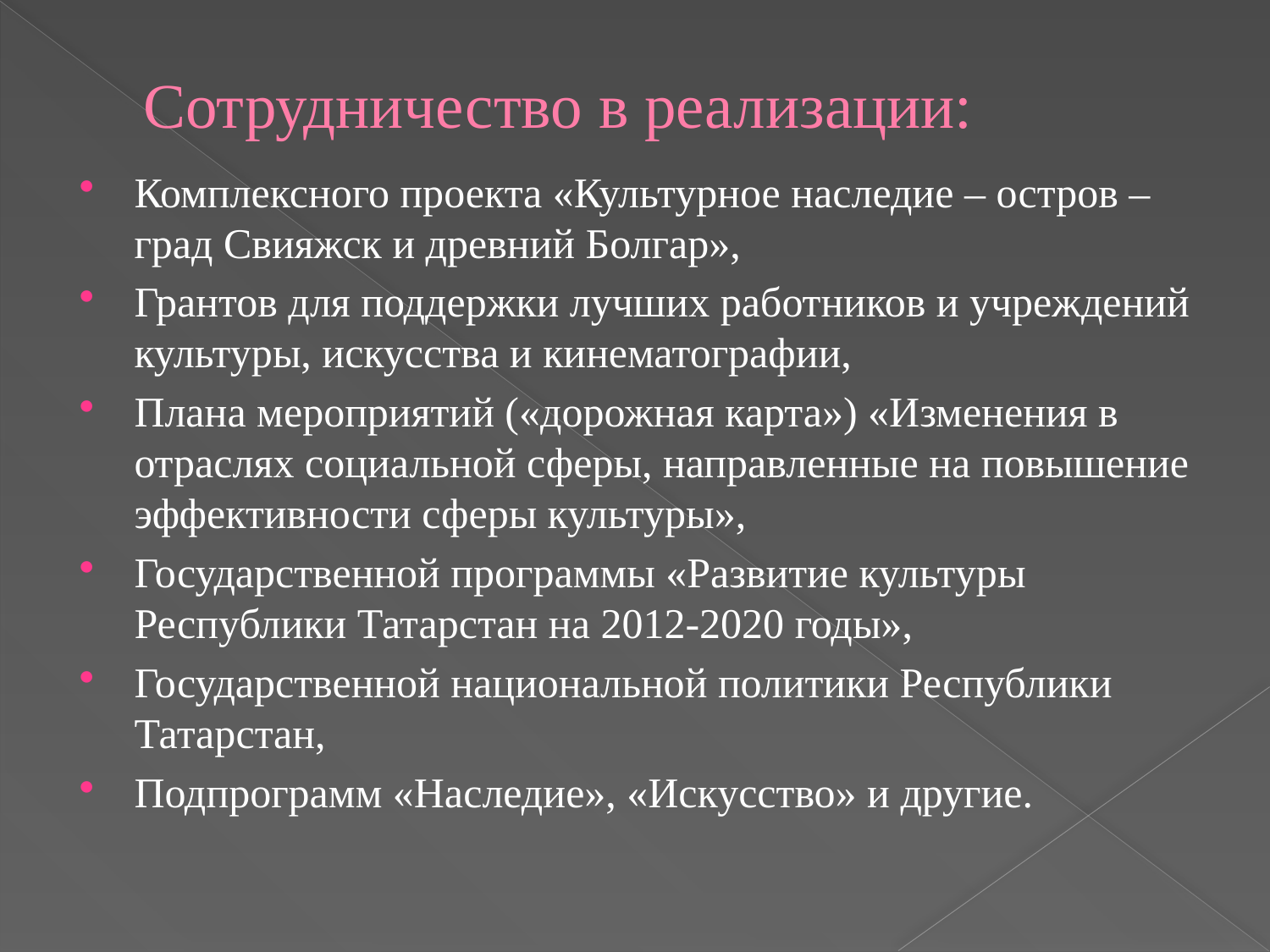

# Сотрудничество в реализации:
Комплексного проекта «Культурное наследие – остров – град Свияжск и древний Болгар»,
Грантов для поддержки лучших работников и учреждений культуры, искусства и кинематографии,
Плана мероприятий («дорожная карта») «Изменения в отраслях социальной сферы, направленные на повышение эффективности сферы культуры»,
Государственной программы «Развитие культуры Республики Татарстан на 2012-2020 годы»,
Государственной национальной политики Республики Татарстан,
Подпрограмм «Наследие», «Искусство» и другие.